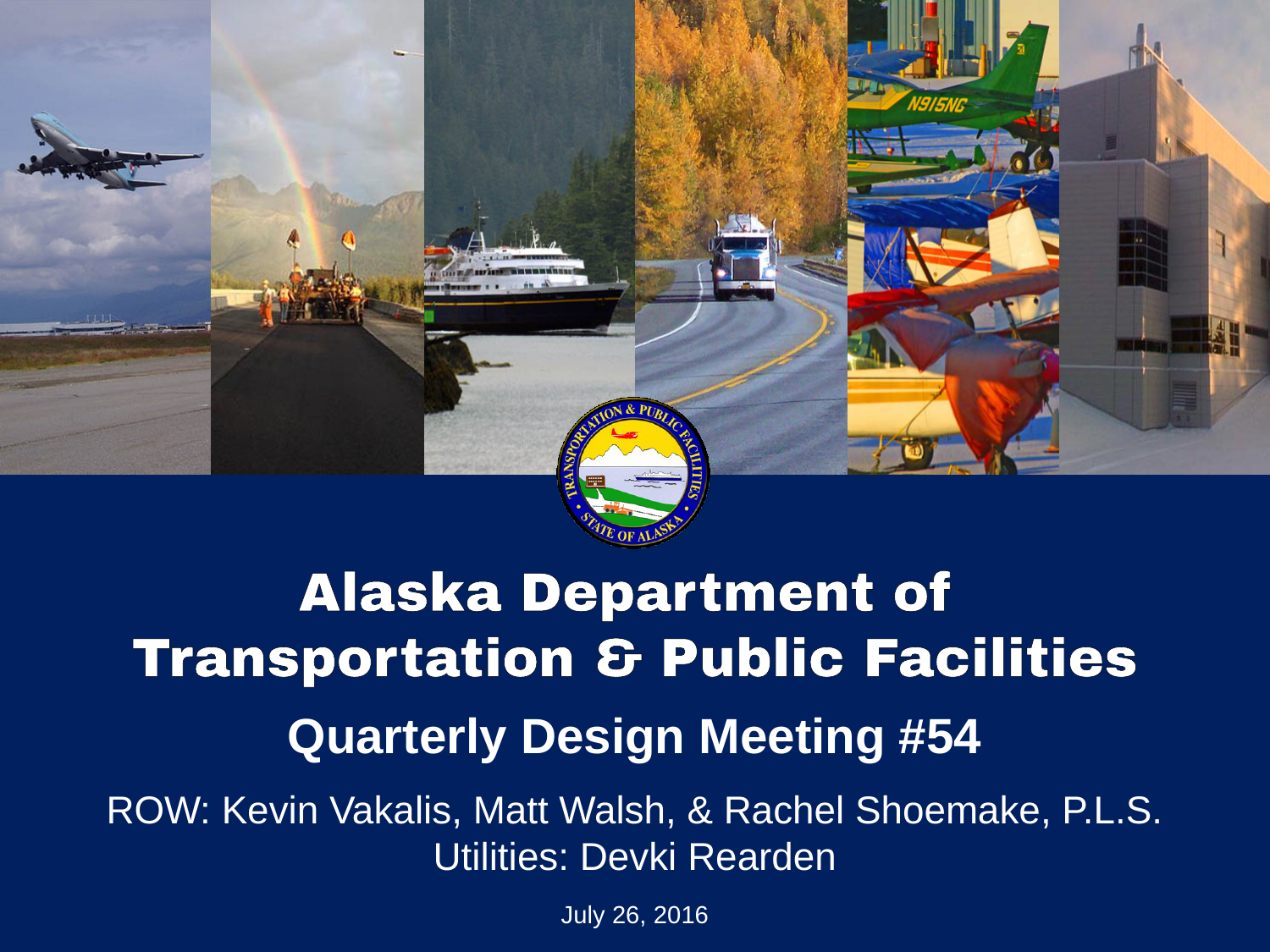

Alaska Department of
Transportation & Public Facilities
Quarterly Design Meeting #54

ROW: Kevin Vakalis, Matt Walsh, & Rachel Shoemake, P.L.S.
Utilities: Devki Rearden

July 26, 2016